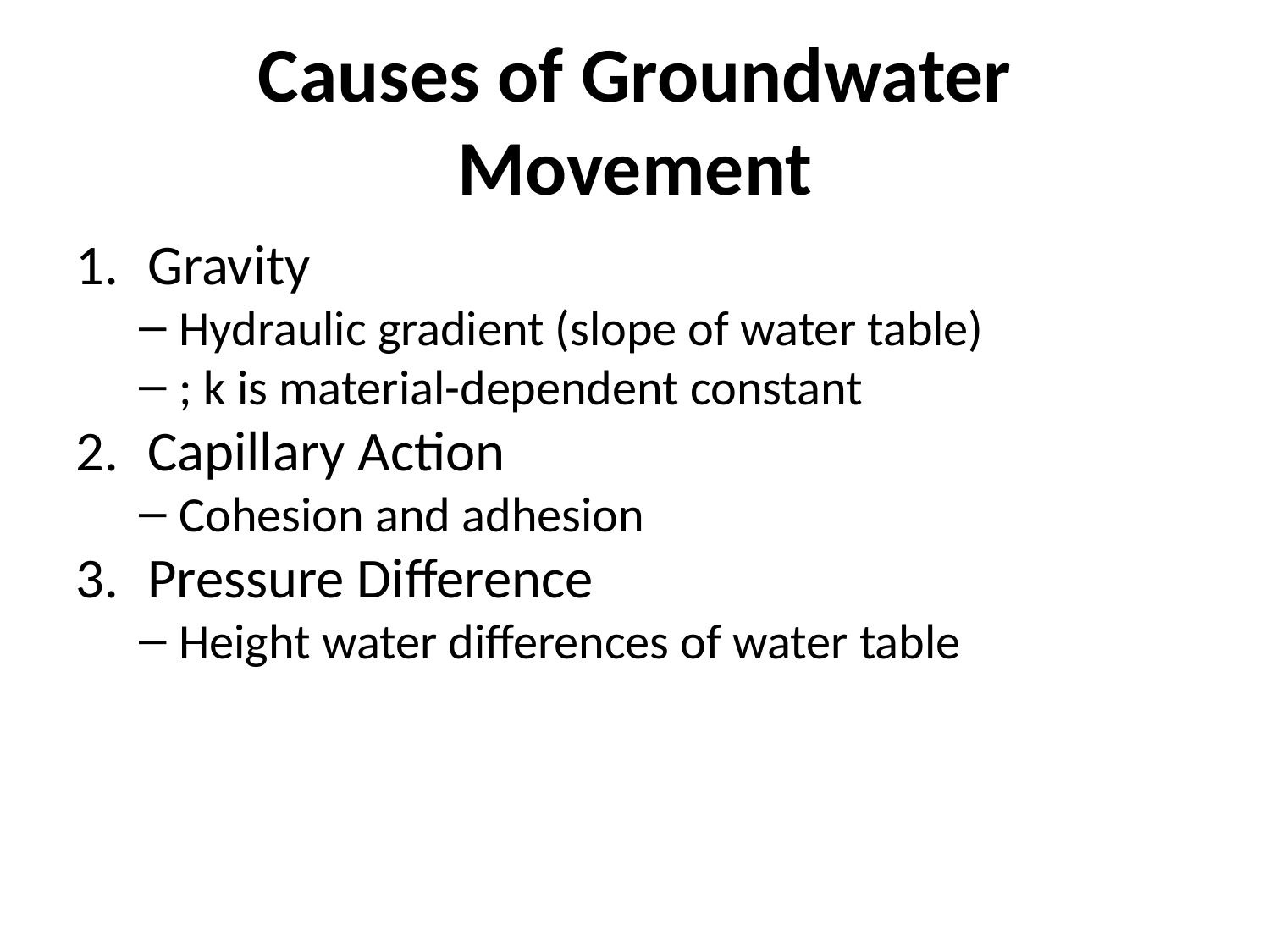

Causes of Groundwater Movement
Gravity
Hydraulic gradient (slope of water table)
; k is material-dependent constant
Capillary Action
Cohesion and adhesion
Pressure Difference
Height water differences of water table